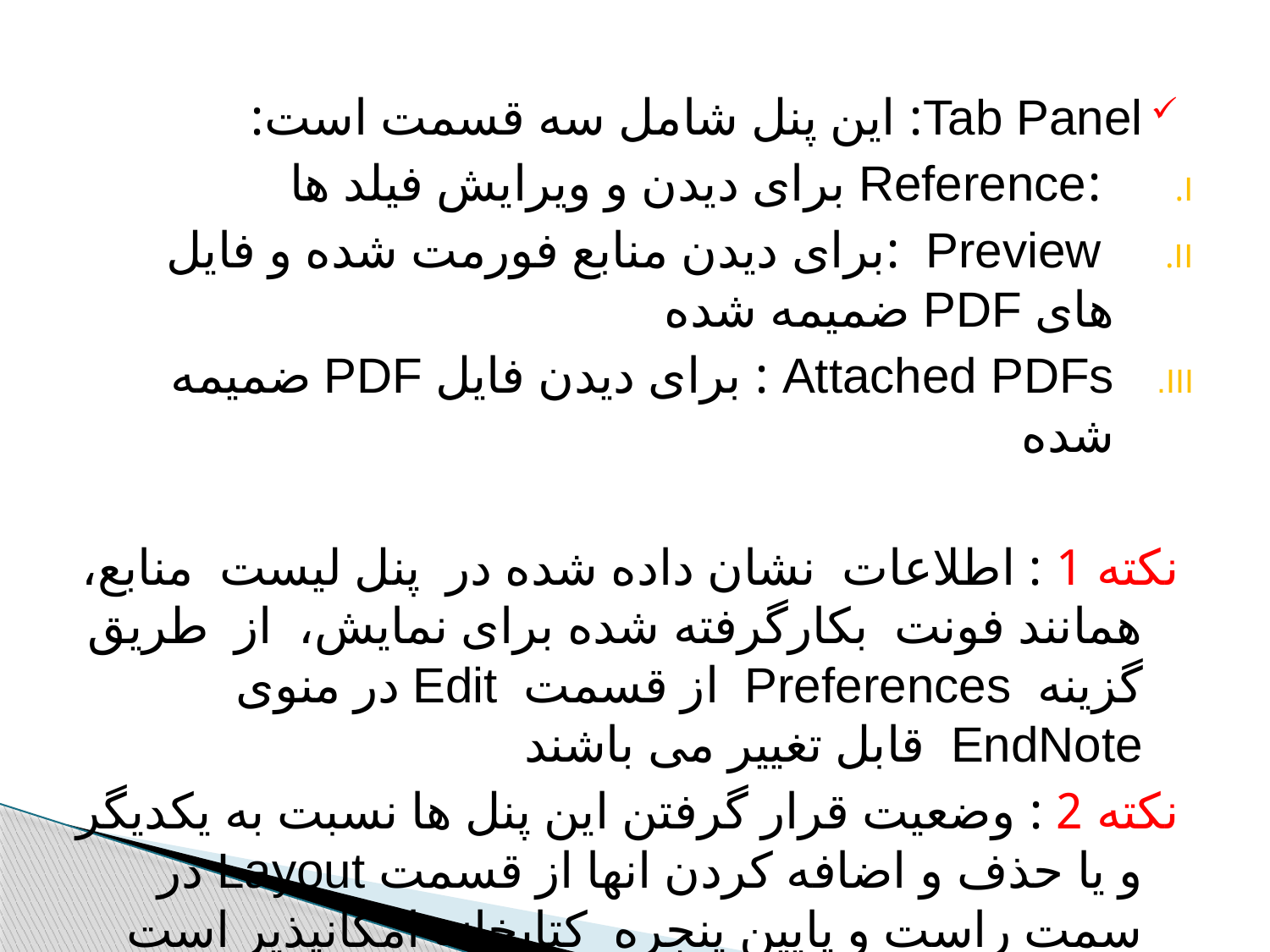

Tab Panel: این پنل شامل سه قسمت است:
 :Reference برای دیدن و ویرایش فیلد ها
 Preview  :برای دیدن منابع فورمت شده و فایل های PDF ضمیمه شده
Attached PDFs : برای دیدن فایل PDF ضمیمه شده

نکته 1 : اطلاعات  نشان داده شده در  پنل لیست  منابع، همانند فونت  بکارگرفته شده برای نمایش،  از  طریق گزینه  Preferences  از قسمت  Edit در منوی  EndNote  قابل تغییر می باشند
نکته 2 : وضعیت قرار گرفتن این پنل ها نسبت به یکدیگر و یا حذف و اضافه کردن انها از قسمت Layout در سمت راست و پایین پنجره  کتابخانه امکانپذیر است